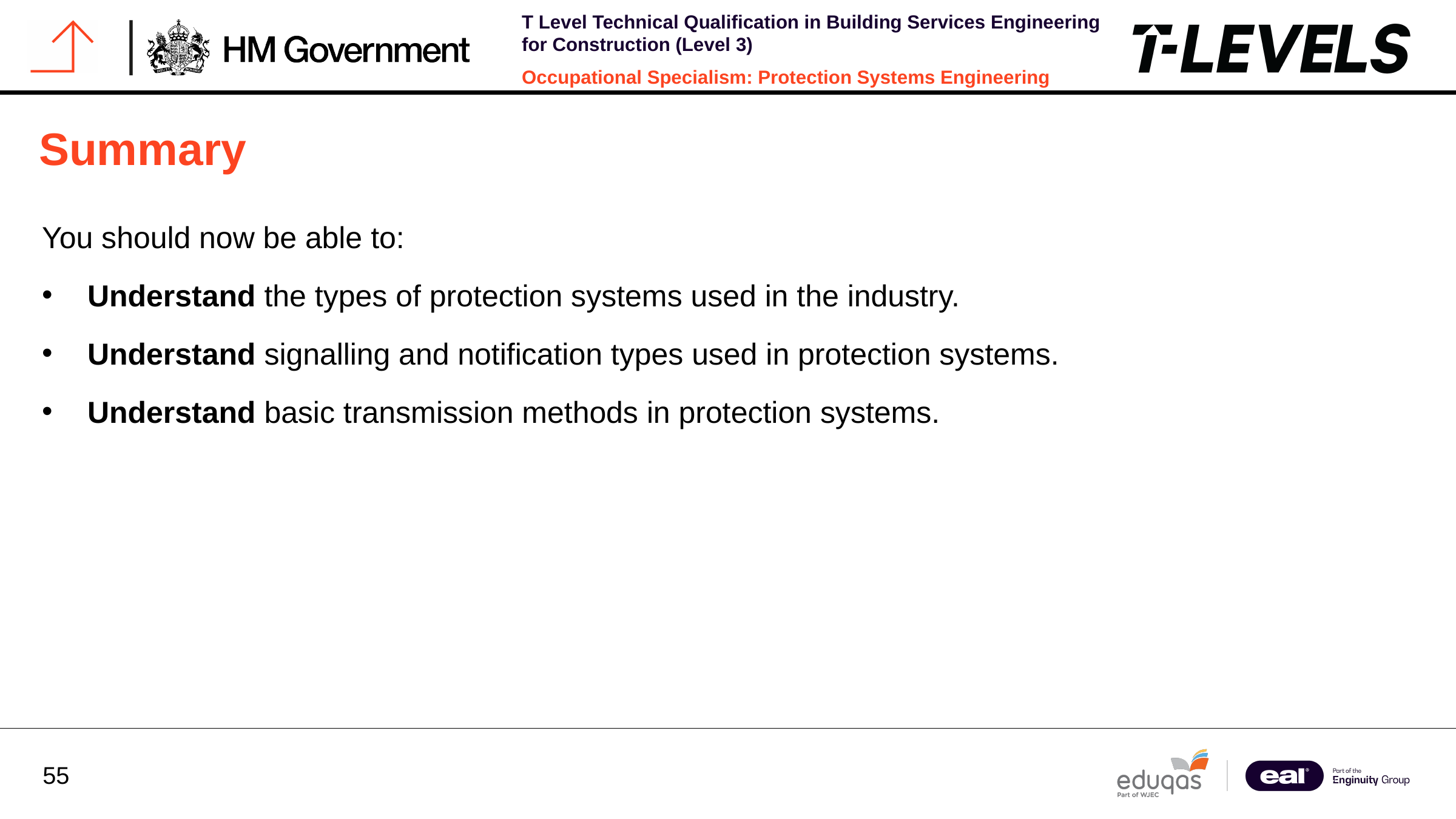

# Summary
You should now be able to:
Understand the types of protection systems used in the industry.
Understand signalling and notification types used in protection systems.
Understand basic transmission methods in protection systems.